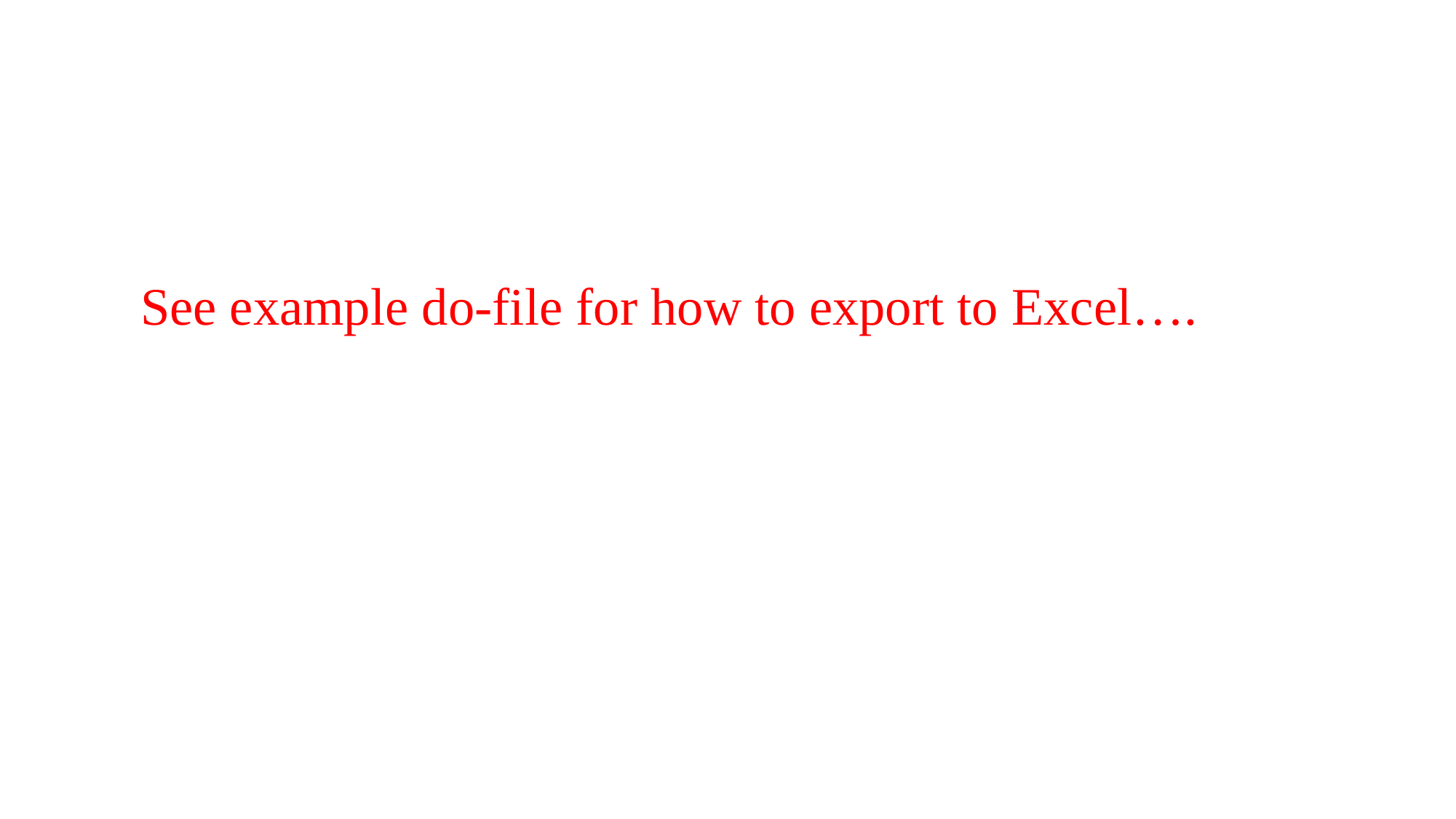

# See example do-file for how to export to Excel….